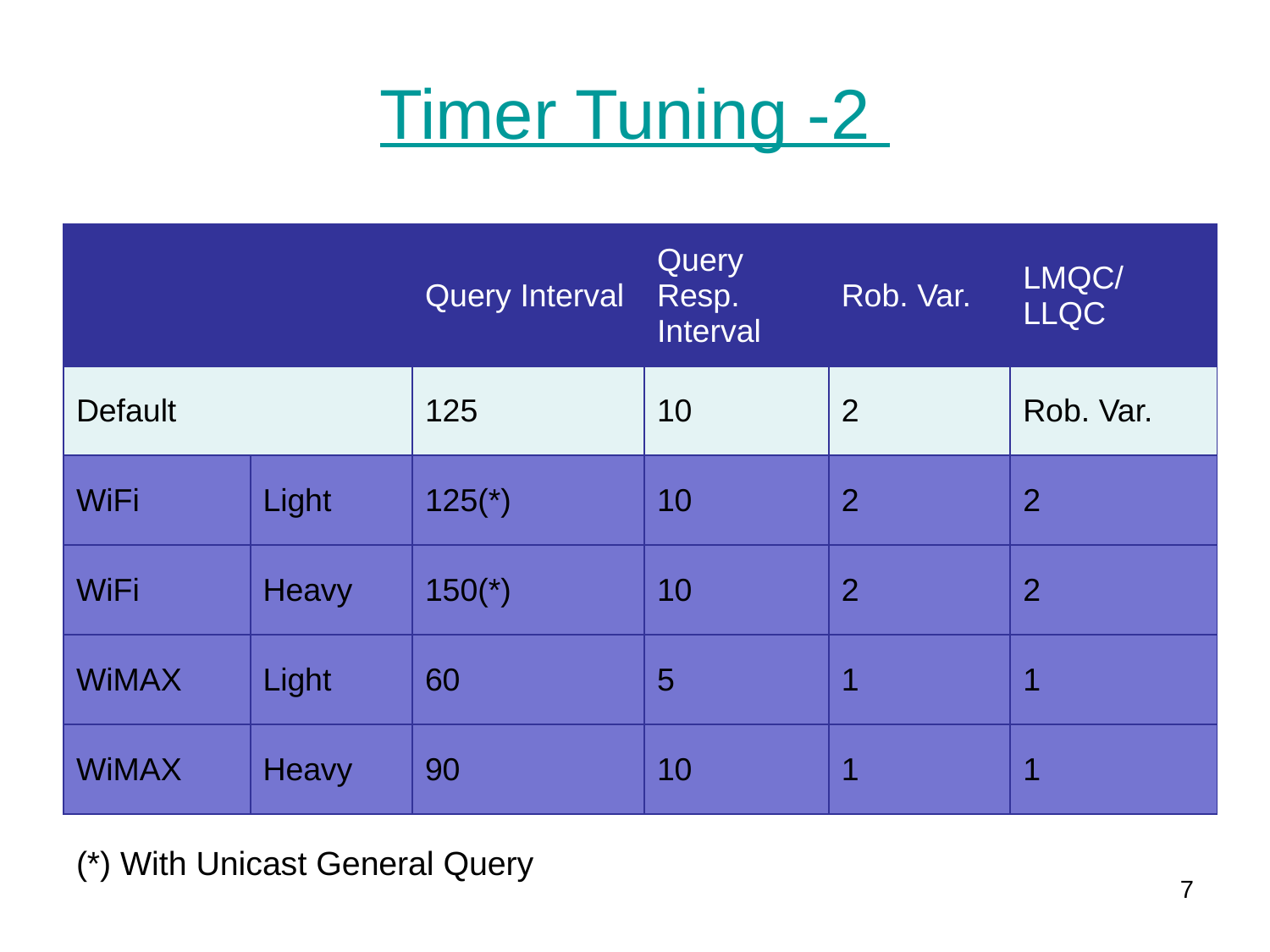

# Timer Tuning -2
|  |  | Query Interval | Query Resp. Interval | Rob. Var. | LMQC/LLQC |
| --- | --- | --- | --- | --- | --- |
| Default |  | 125 | 10 | 2 | Rob. Var. |
| WiFi | Light | 125(\*) | 10 | 2 | 2 |
| WiFi | Heavy | 150(\*) | 10 | 2 | 2 |
| WiMAX | Light | 60 | 5 | 1 | 1 |
| WiMAX | Heavy | 90 | 10 | 1 | 1 |
(*) With Unicast General Query
7